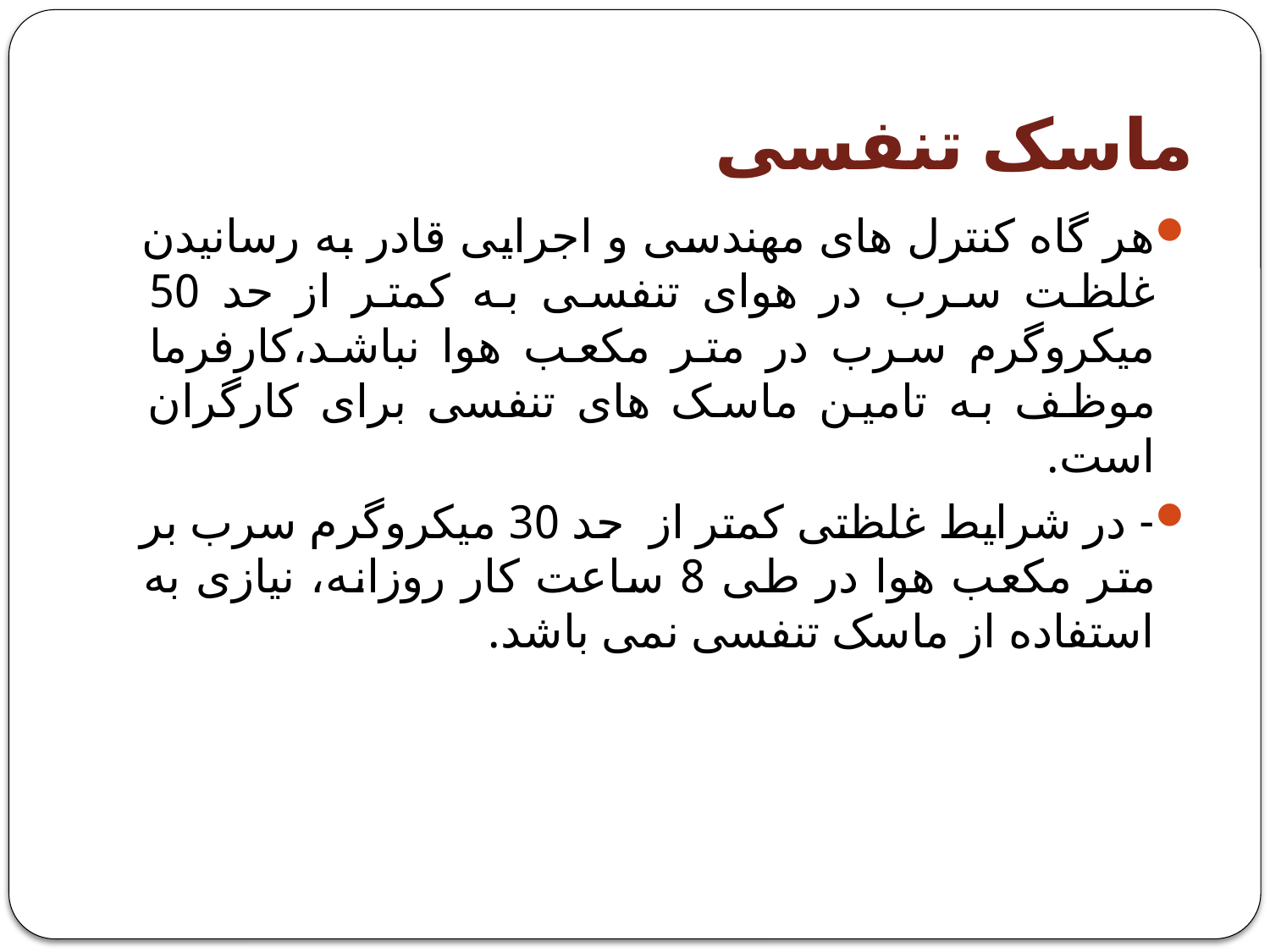

# ماسک تنفسی
هر گاه کنترل های مهندسی و اجرایی قادر به رسانیدن غلظت سرب در هوای تنفسی به کمتر از حد 50 میکروگرم سرب در متر مکعب هوا نباشد،کارفرما موظف به تامین ماسک های تنفسی برای کارگران است.
- در شرایط غلظتی کمتر از  حد 30 میکروگرم سرب بر متر مکعب هوا در طی 8 ساعت کار روزانه، نیازی به استفاده از ماسک تنفسی نمی باشد.